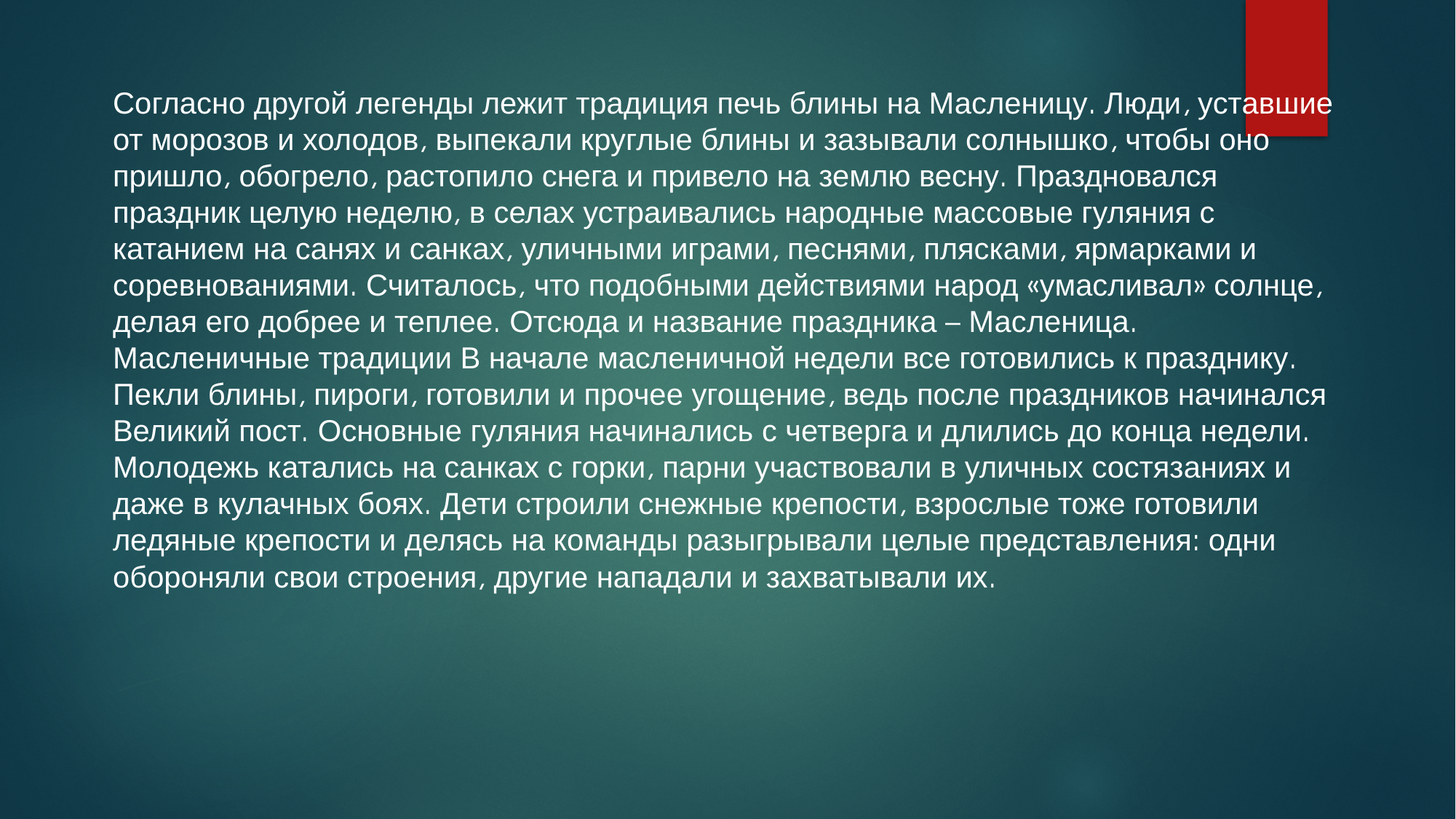

Согласно другой легенды лежит традиция печь блины на Масленицу. Люди, уставшие от морозов и холодов, выпекали круглые блины и зазывали солнышко, чтобы оно пришло, обогрело, растопило снега и привело на землю весну. Праздновался праздник целую неделю, в селах устраивались народные массовые гуляния с катанием на санях и санках, уличными играми, песнями, плясками, ярмарками и соревнованиями. Считалось, что подобными действиями народ «умасливал» солнце, делая его добрее и теплее. Отсюда и название праздника – Масленица.
Масленичные традиции В начале масленичной недели все готовились к празднику. Пекли блины, пироги, готовили и прочее угощение, ведь после праздников начинался Великий пост. Основные гуляния начинались с четверга и длились до конца недели. Молодежь катались на санках с горки, парни участвовали в уличных состязаниях и даже в кулачных боях. Дети строили снежные крепости, взрослые тоже готовили ледяные крепости и делясь на команды разыгрывали целые представления: одни обороняли свои строения, другие нападали и захватывали их.